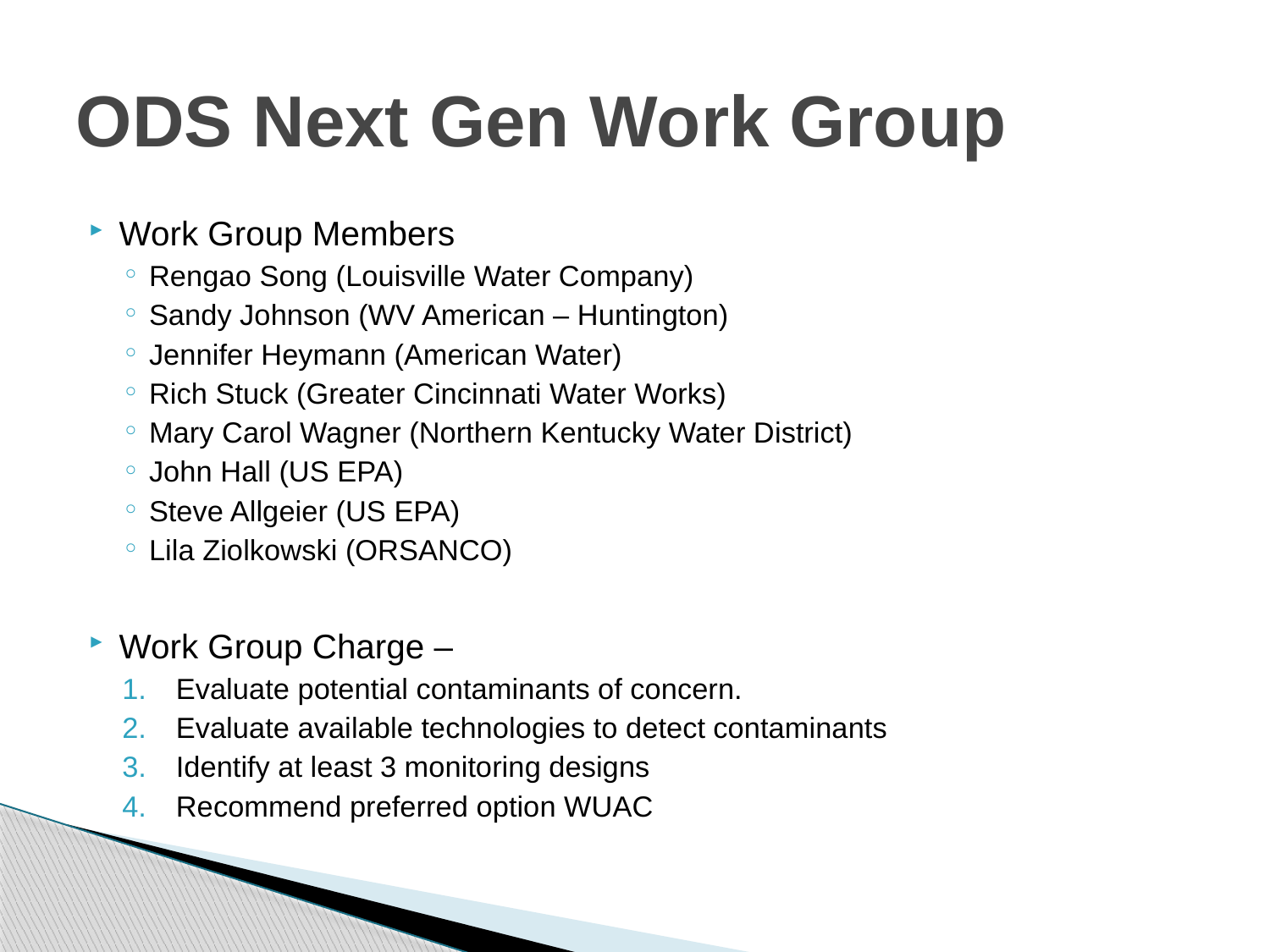

# ODS Next Gen Work Group
Work Group Members
Rengao Song (Louisville Water Company)
Sandy Johnson (WV American – Huntington)
Jennifer Heymann (American Water)
Rich Stuck (Greater Cincinnati Water Works)
Mary Carol Wagner (Northern Kentucky Water District)
John Hall (US EPA)
Steve Allgeier (US EPA)
Lila Ziolkowski (ORSANCO)

Work Group Charge –
Evaluate potential contaminants of concern.
Evaluate available technologies to detect contaminants
Identify at least 3 monitoring designs
Recommend preferred option WUAC